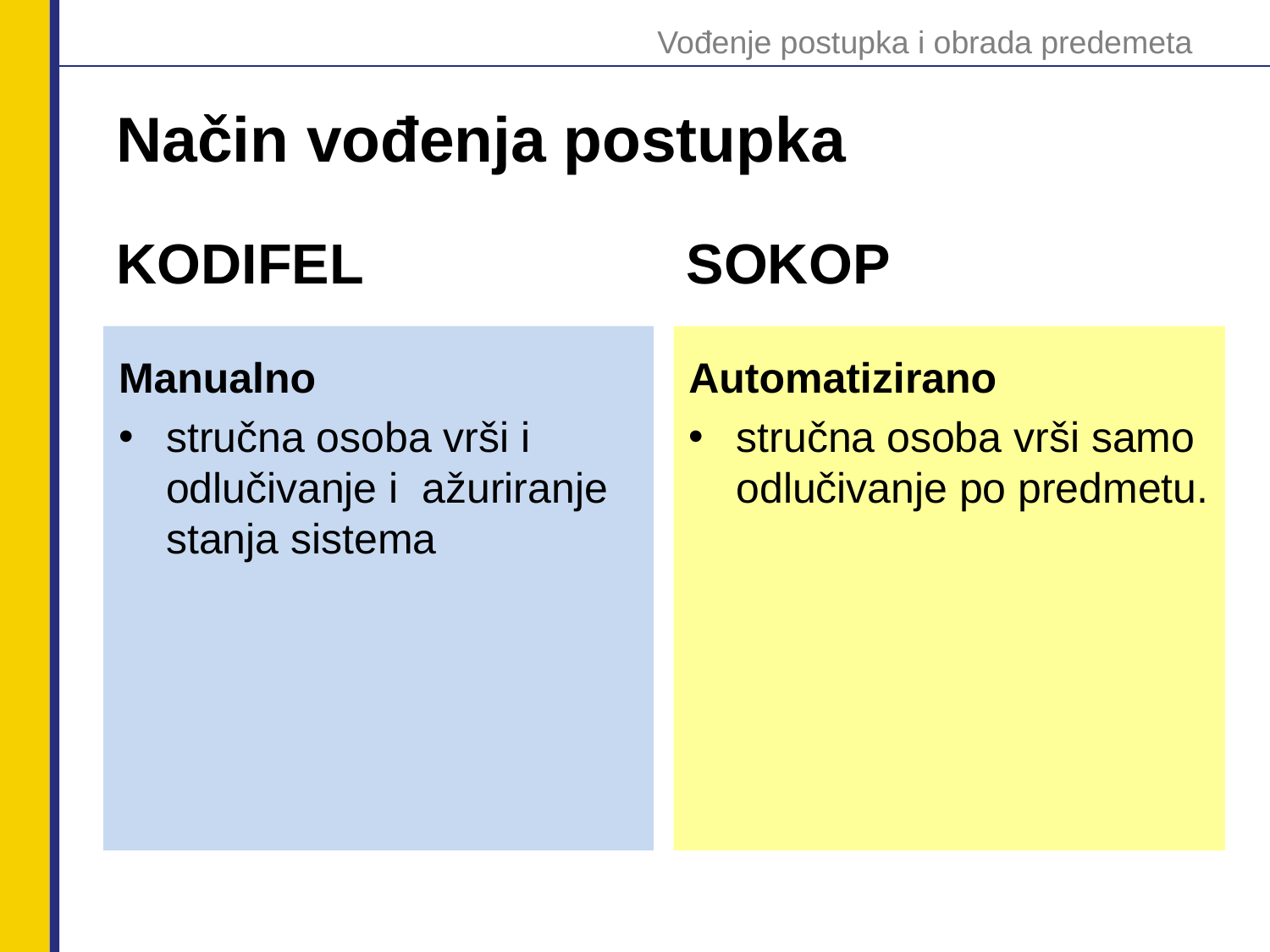

Vođenje postupka i obrada predemeta
# Način vođenja postupka
KODIFEL
SOKOP
Manualno
stručna osoba vrši i odlučivanje i  ažuriranje stanja sistema
Automatizirano
stručna osoba vrši samo odlučivanje po predmetu.